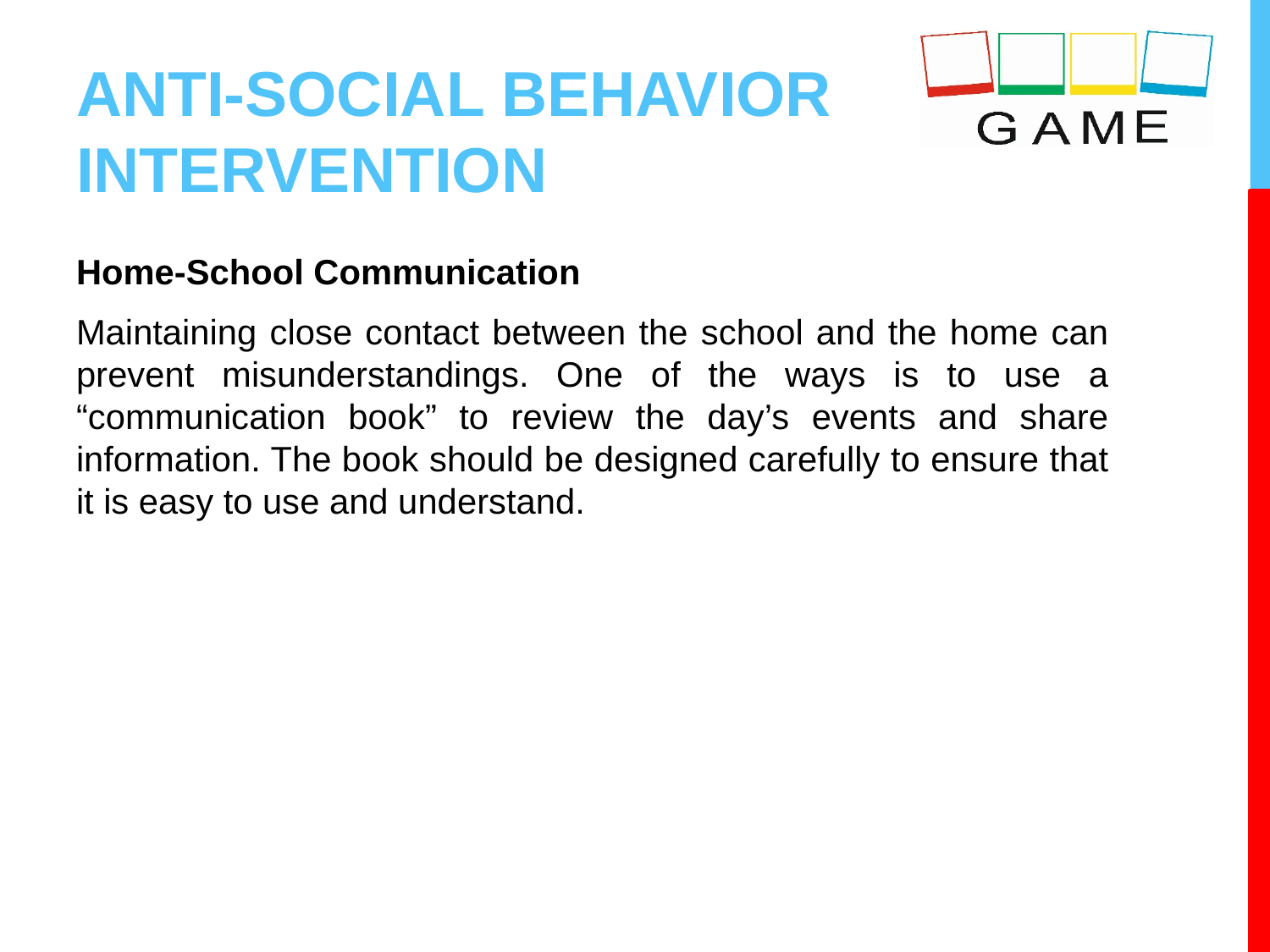

# ANTI-SOCIAL BEHAVIOR INTERVENTION
Home-School Communication
Maintaining close contact between the school and the home can prevent misunderstandings. One of the ways is to use a “communication book” to review the day’s events and share information. The book should be designed carefully to ensure that it is easy to use and understand.